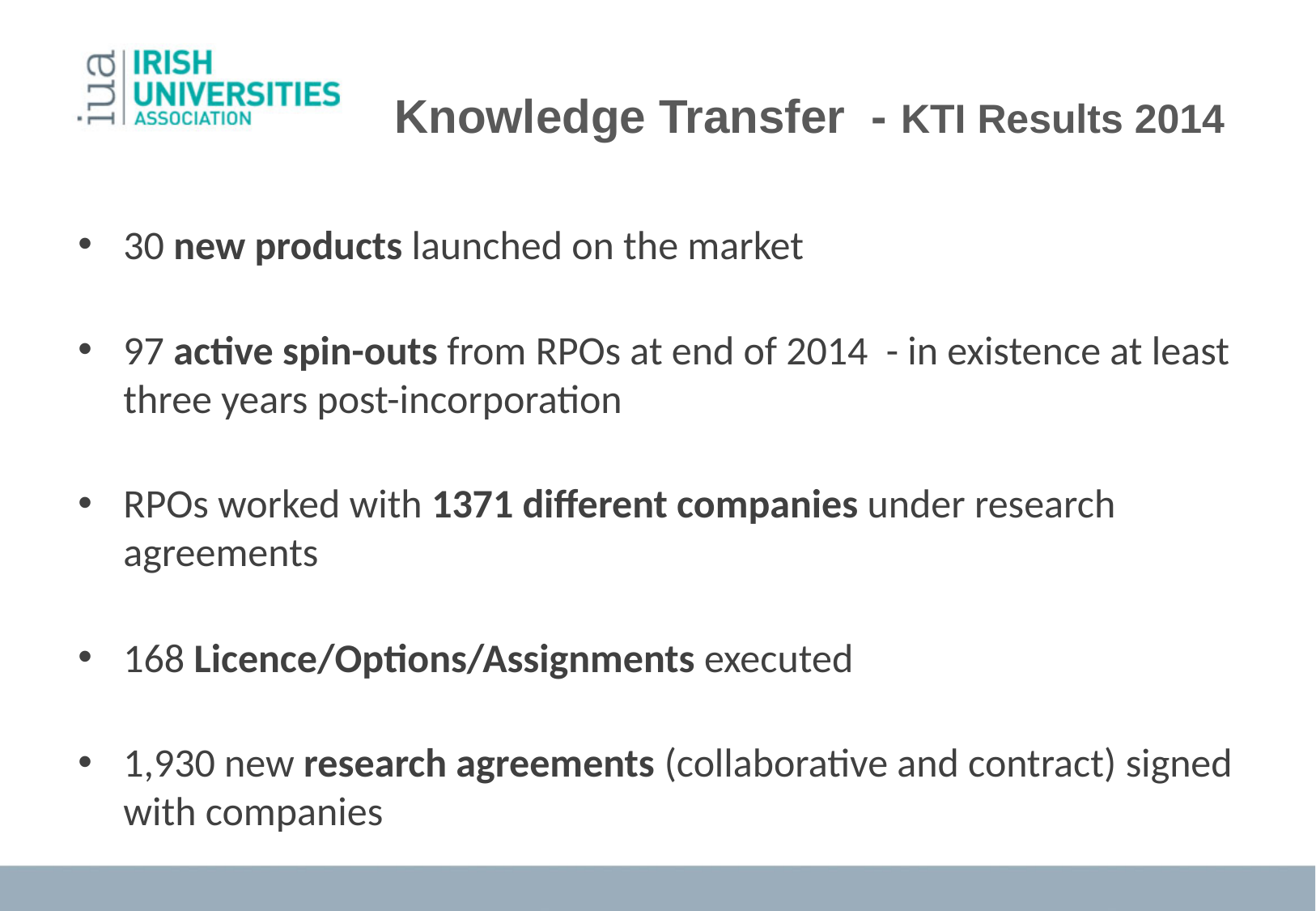

Knowledge Transfer  - KTI Results 2014
30 new products launched on the market
97 active spin-outs from RPOs at end of 2014  - in existence at least three years post-incorporation
RPOs worked with 1371 different companies under research agreements
168 Licence/Options/Assignments executed
1,930 new research agreements (collaborative and contract) signed with companies